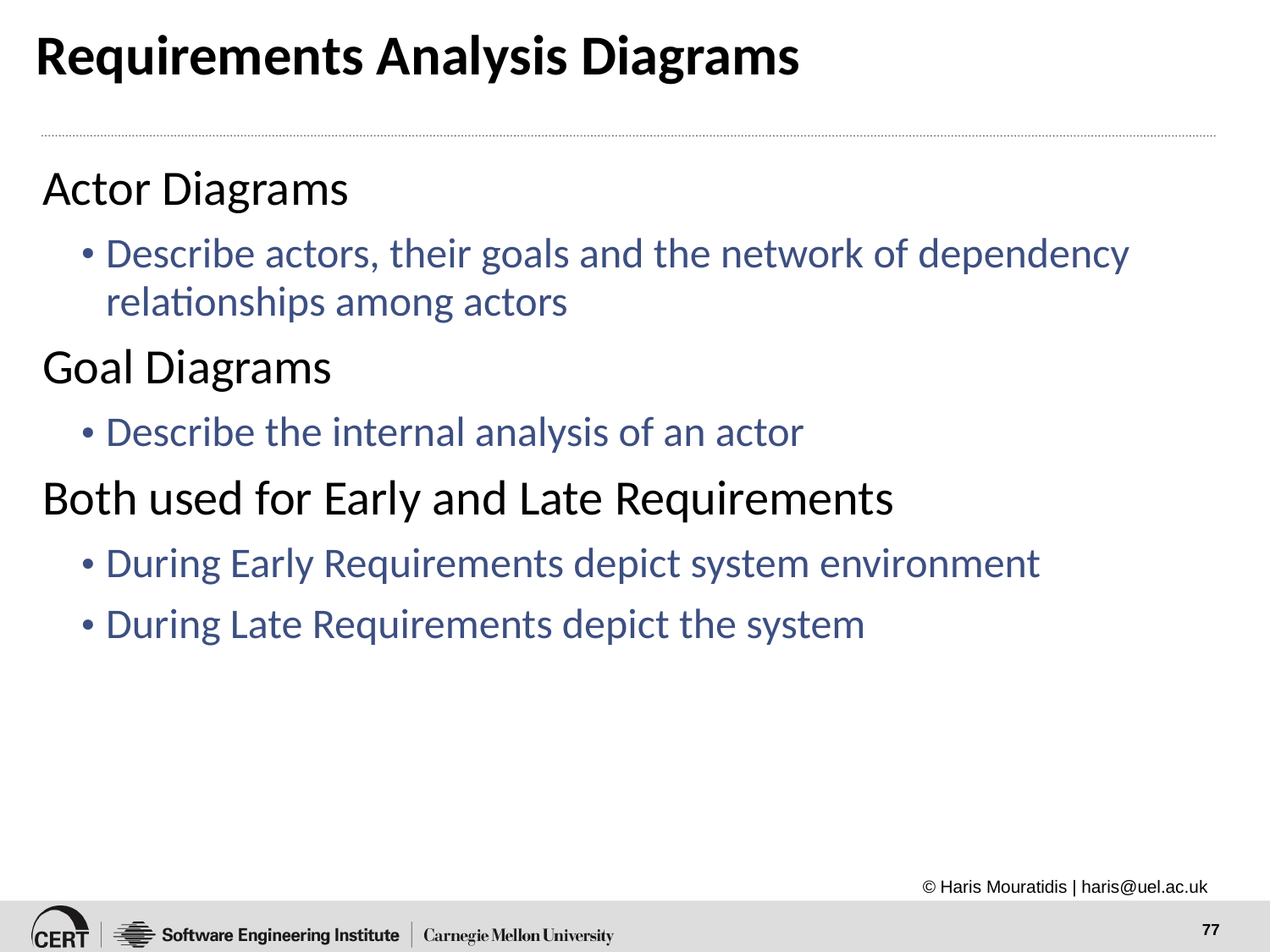

# Requirements Analysis Diagrams
Actor Diagrams
Describe actors, their goals and the network of dependency relationships among actors
Goal Diagrams
Describe the internal analysis of an actor
Both used for Early and Late Requirements
During Early Requirements depict system environment
During Late Requirements depict the system

© Haris Mouratidis | haris@uel.ac.uk